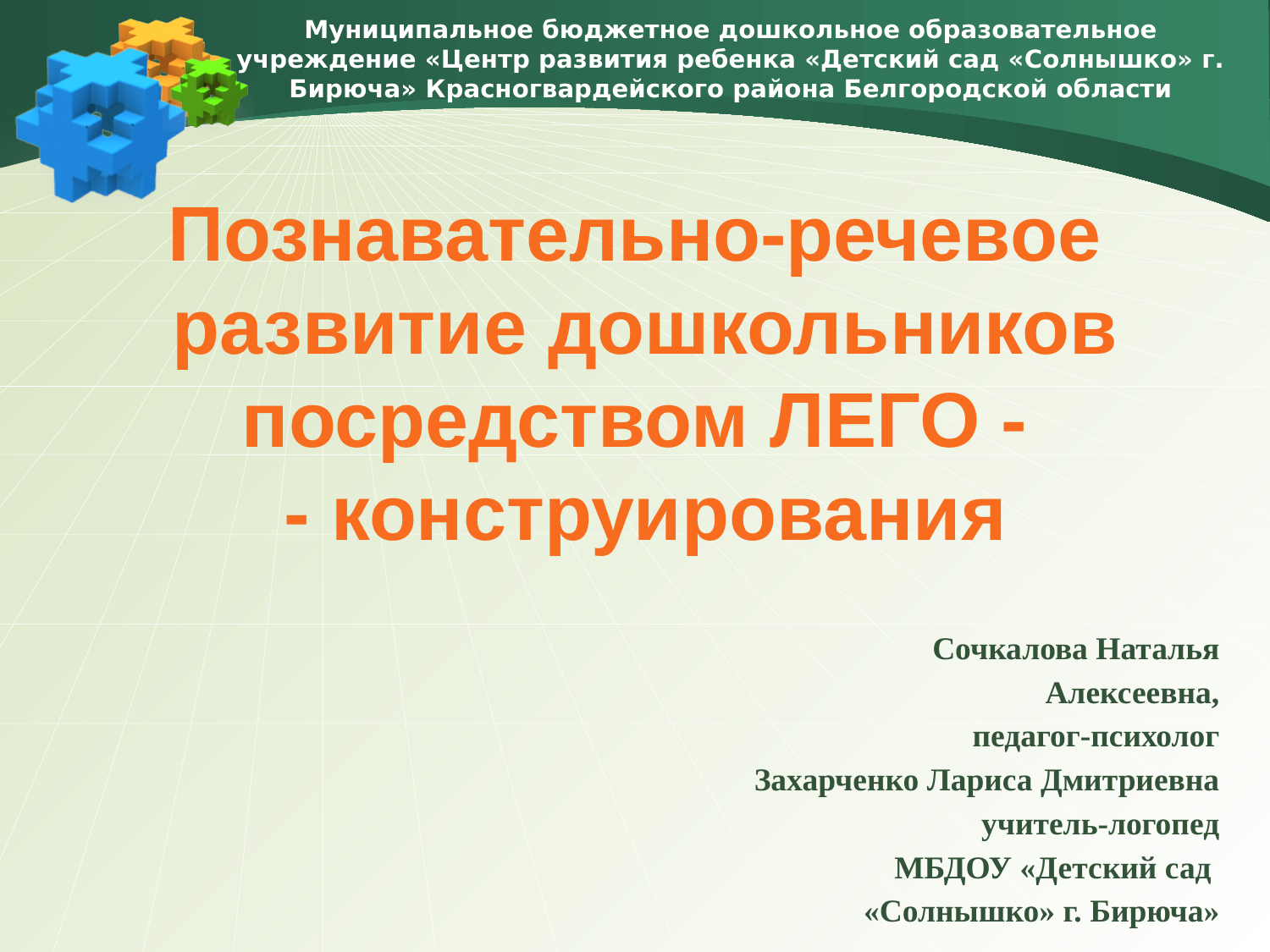

# Муниципальное бюджетное дошкольное образовательное учреждение «Центр развития ребенка «Детский сад «Солнышко» г. Бирюча» Красногвардейского района Белгородской области
Познавательно-речевое
развитие дошкольников
посредством ЛЕГО -
- конструирования
Сочкалова Наталья Алексеевна,
педагог-психолог
Захарченко Лариса Дмитриевна
учитель-логопед
МБДОУ «Детский сад
«Солнышко» г. Бирюча»